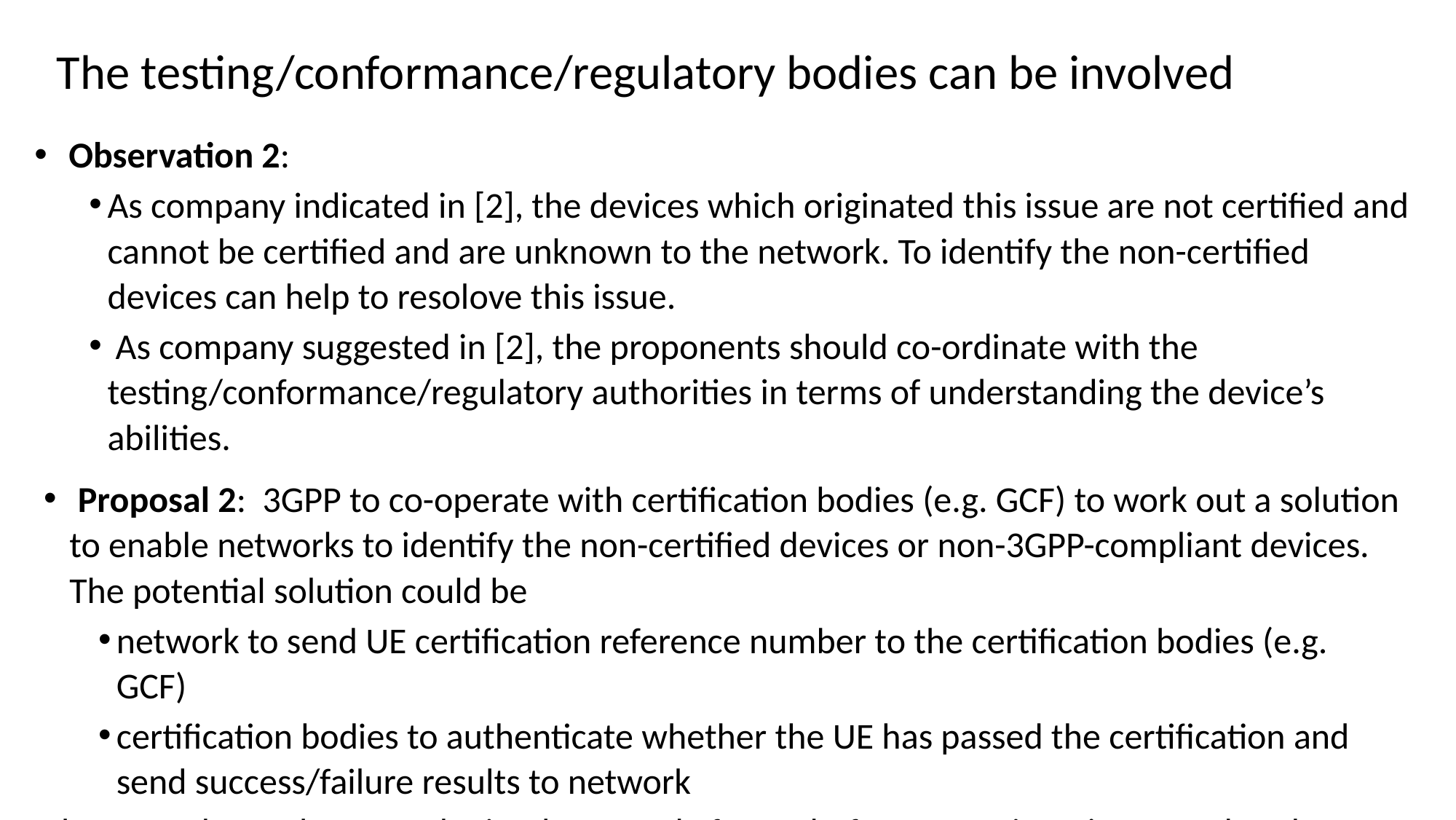

# The testing/conformance/regulatory bodies can be involved
 Observation 2:
As company indicated in [2], the devices which originated this issue are not certified and cannot be certified and are unknown to the network. To identify the non-certified devices can help to resolove this issue.
 As company suggested in [2], the proponents should co-ordinate with the testing/conformance/regulatory authorities in terms of understanding the device’s abilities.
 Proposal 2:  3GPP to co-operate with certification bodies (e.g. GCF) to work out a solution to enable networks to identify the non-certified devices or non-3GPP-compliant devices. The potential solution could be
network to send UE certification reference number to the certification bodies (e.g. GCF)
certification bodies to authenticate whether the UE has passed the certification and send success/failure results to network
The procedures above can be implemented after or before UE registration completed.